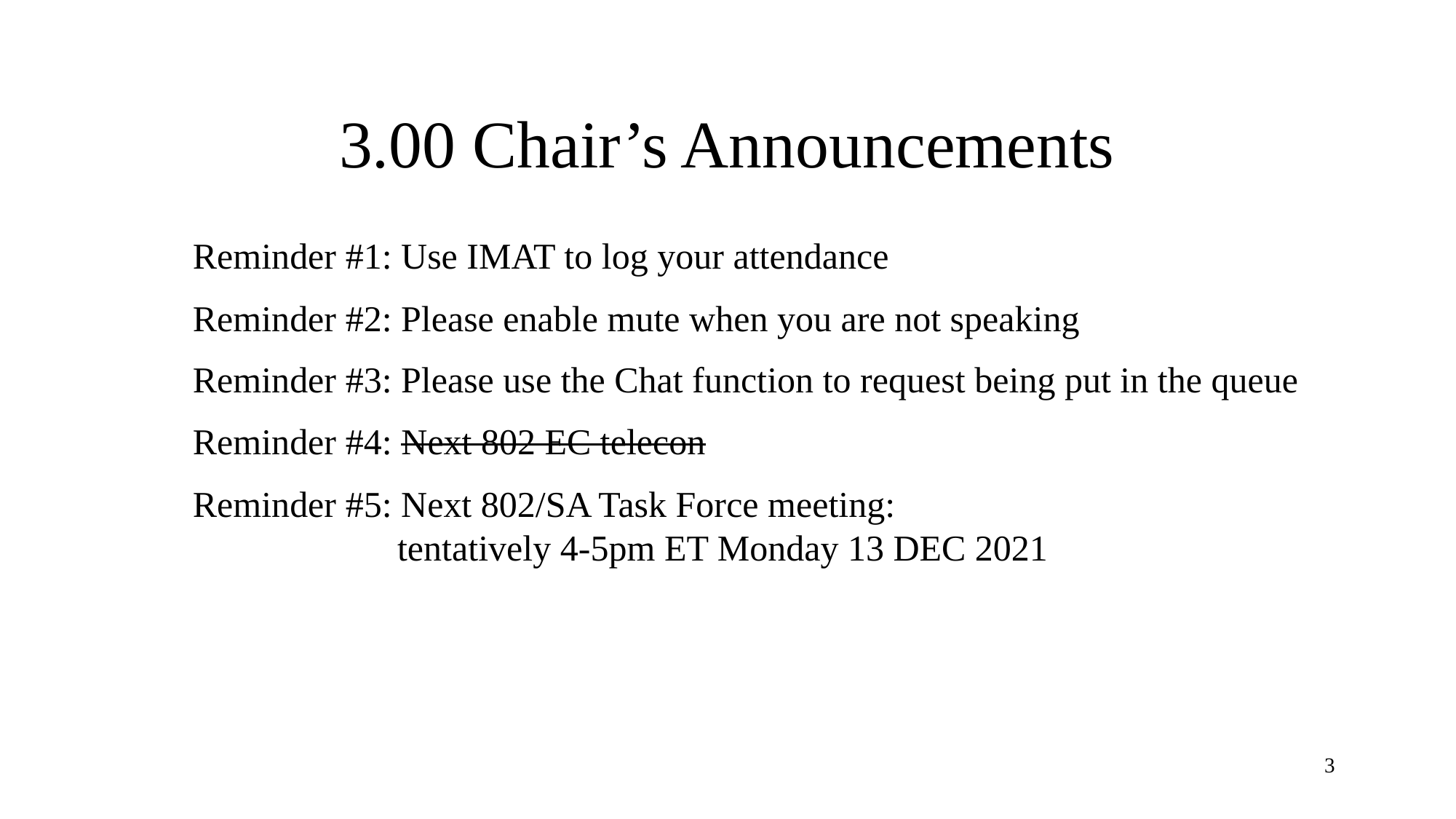

# 3.00 Chair’s Announcements
Reminder #1: Use IMAT to log your attendance
Reminder #2: Please enable mute when you are not speaking
Reminder #3: Please use the Chat function to request being put in the queue
Reminder #4: Next 802 EC telecon
Reminder #5: Next 802/SA Task Force meeting:
tentatively 4-5pm ET Monday 13 DEC 2021
3